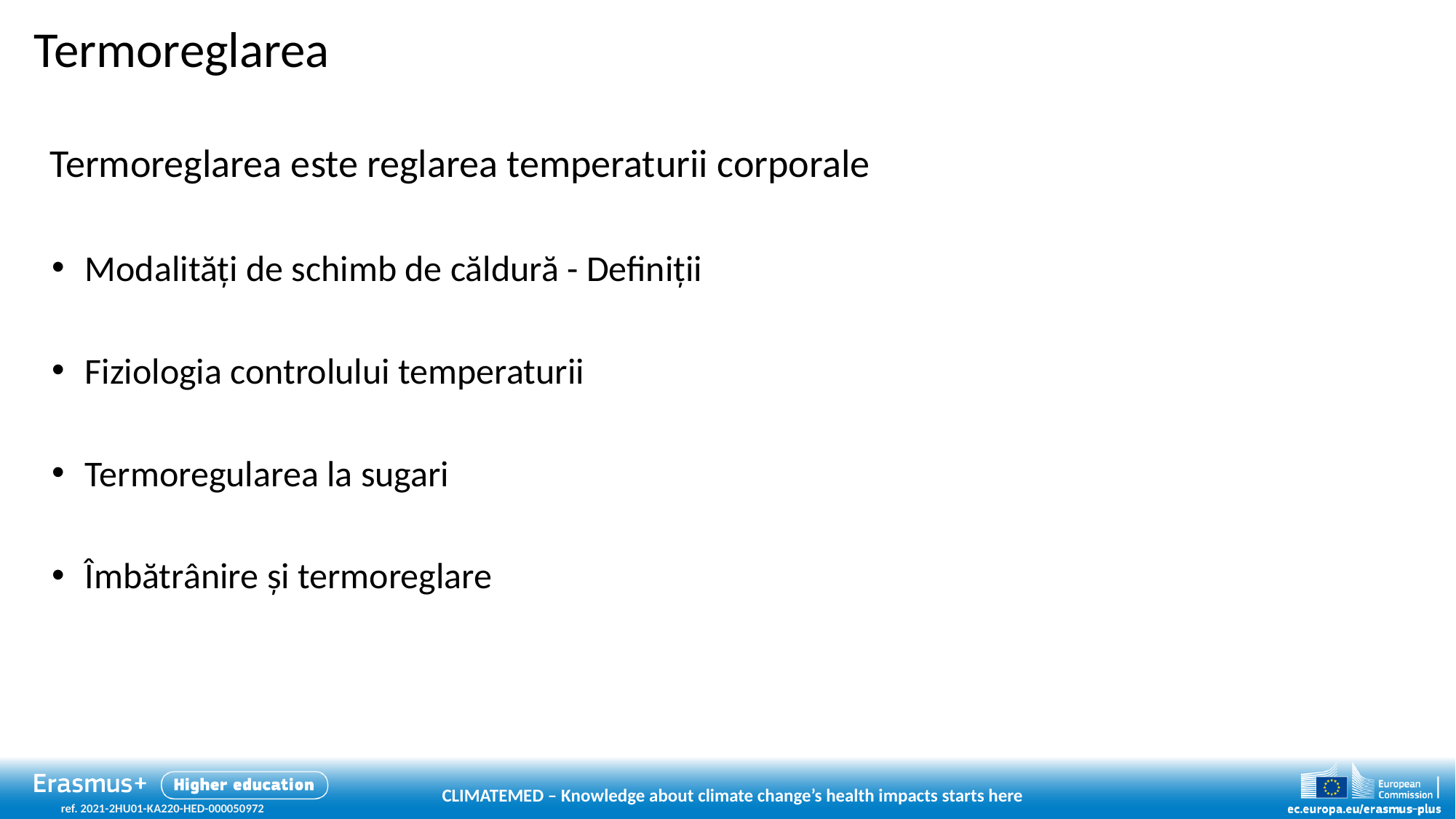

# Termoreglarea
Termoreglarea este reglarea temperaturii corporale
Modalități de schimb de căldură - Definiții
Fiziologia controlului temperaturii
Termoregularea la sugari
Îmbătrânire și termoreglare